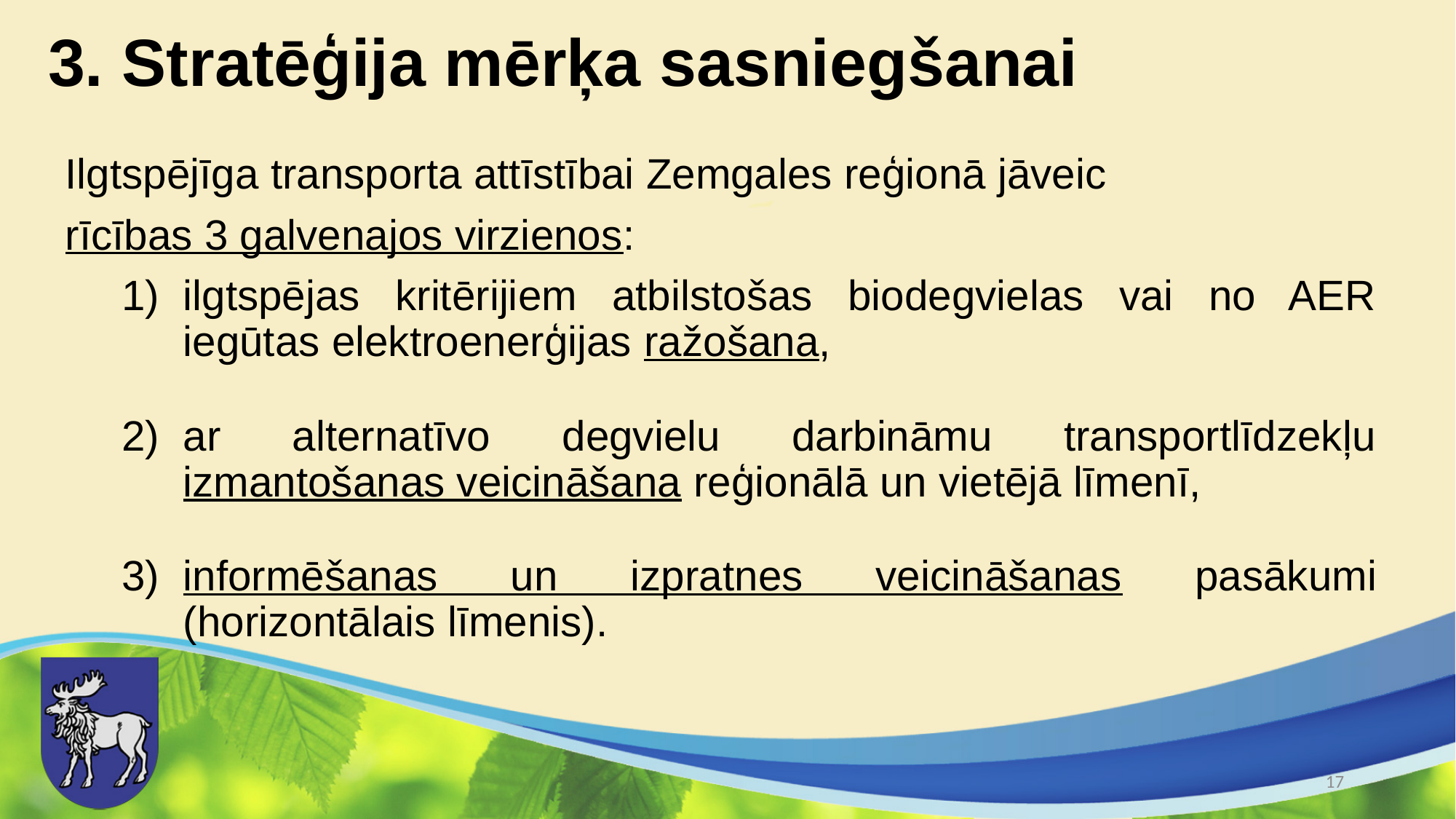

# 3. Stratēģija mērķa sasniegšanai
Ilgtspējīga transporta attīstībai Zemgales reģionā jāveic
rīcības 3 galvenajos virzienos:
ilgtspējas kritērijiem atbilstošas biodegvielas vai no AER iegūtas elektroenerģijas ražošana,

ar alternatīvo degvielu darbināmu transportlīdzekļu izmantošanas veicināšana reģionālā un vietējā līmenī,

informēšanas un izpratnes veicināšanas pasākumi (horizontālais līmenis).

17